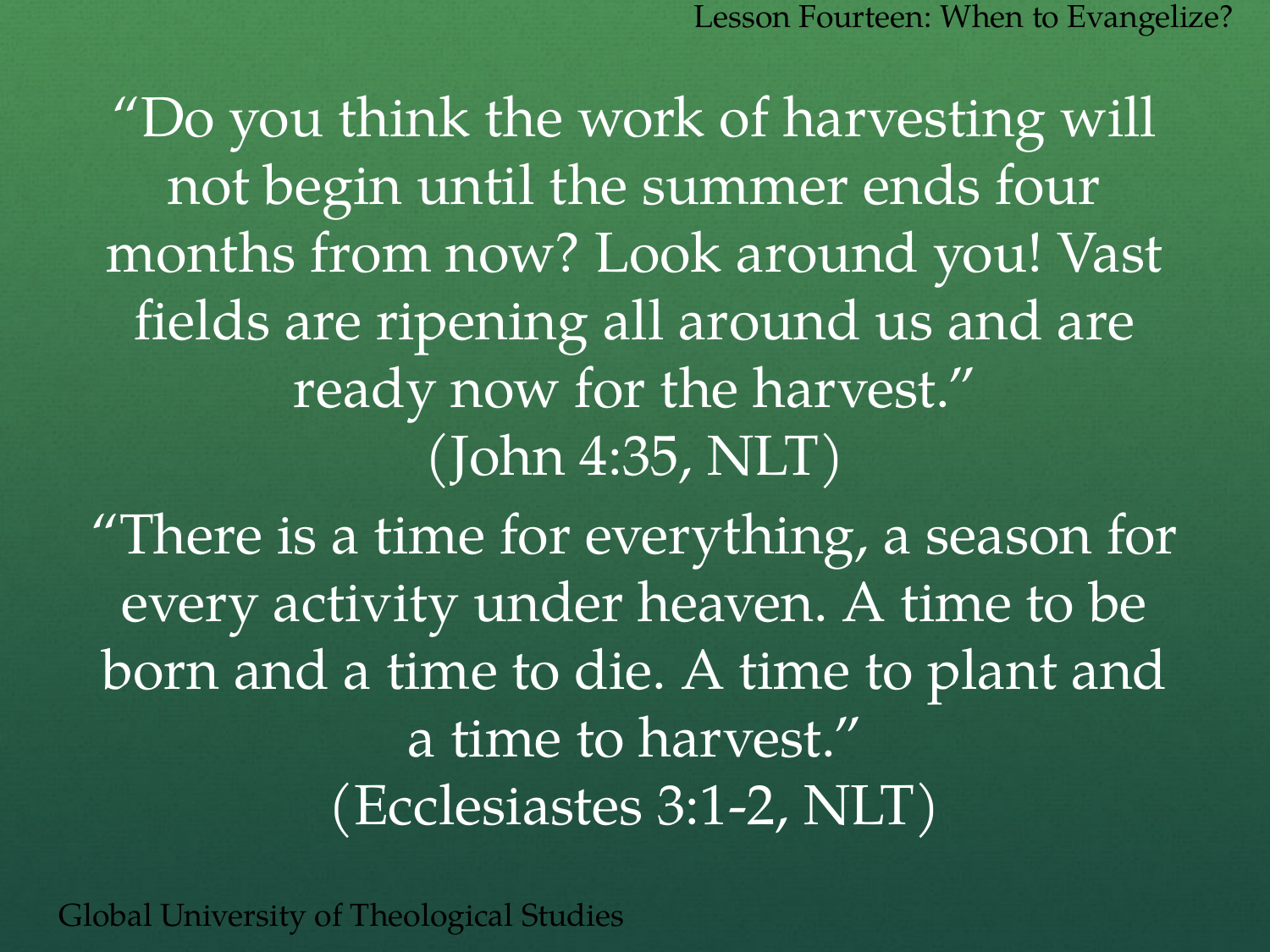

Lesson Fourteen: When to Evangelize?

“Do you think the work of harvesting will not begin until the summer ends four months from now? Look around you! Vast fields are ripening all around us and are ready now for the harvest.”
(John 4:35, NLT)
“There is a time for everything, a season for every activity under heaven. A time to be born and a time to die. A time to plant and a time to harvest.”
(Ecclesiastes 3:1-2, NLT)
Global University of Theological Studies